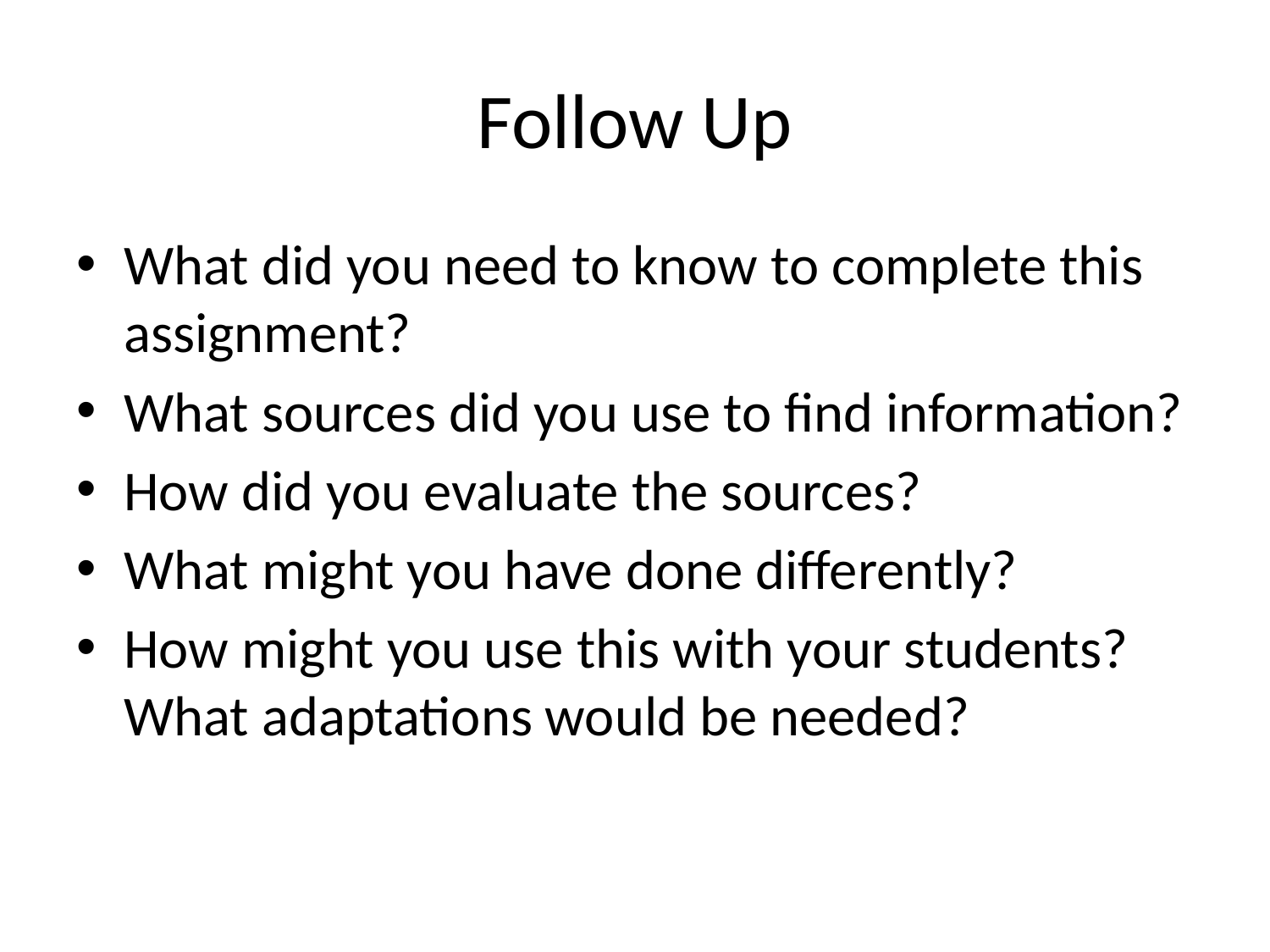

# Follow Up
What did you need to know to complete this assignment?
What sources did you use to find information?
How did you evaluate the sources?
What might you have done differently?
How might you use this with your students?  What adaptations would be needed?